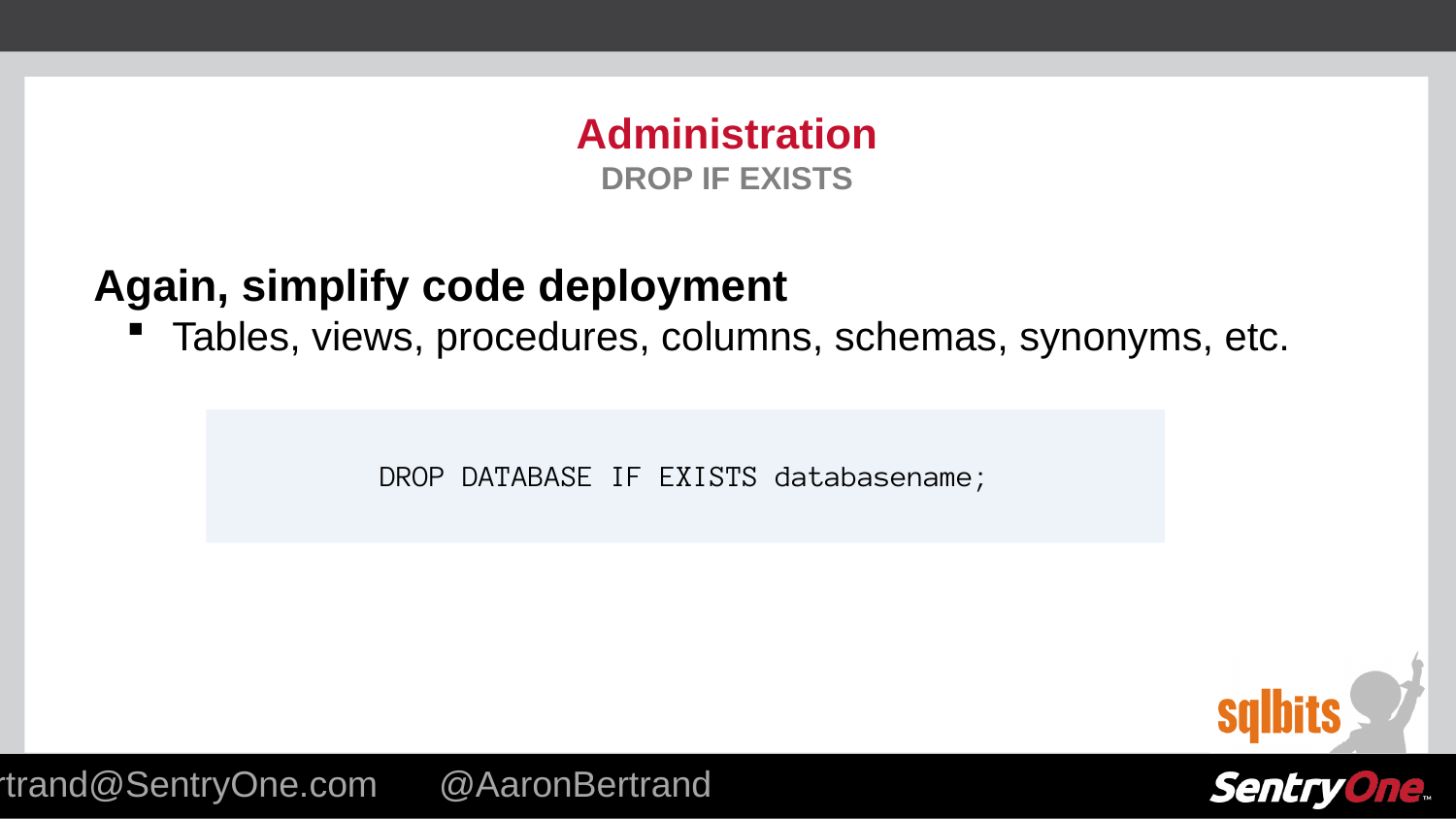

# Administration DROP IF EXISTS
Again, simplify code deployment
Tables, views, procedures, columns, schemas, synonyms, etc.

DROP DATABASE IF EXISTS databasename;